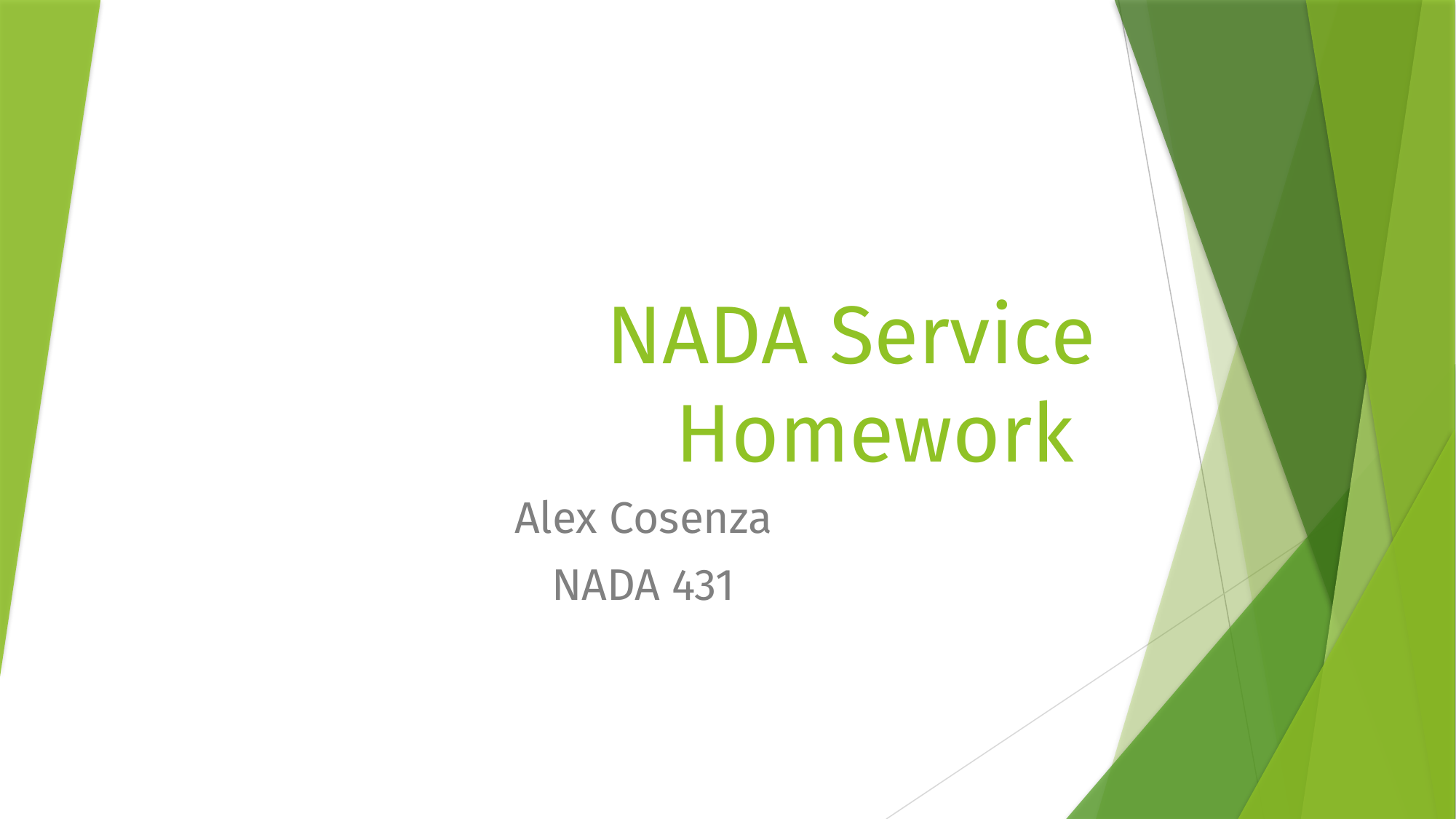

# NADA Service Homework
Alex Cosenza
NADA 431